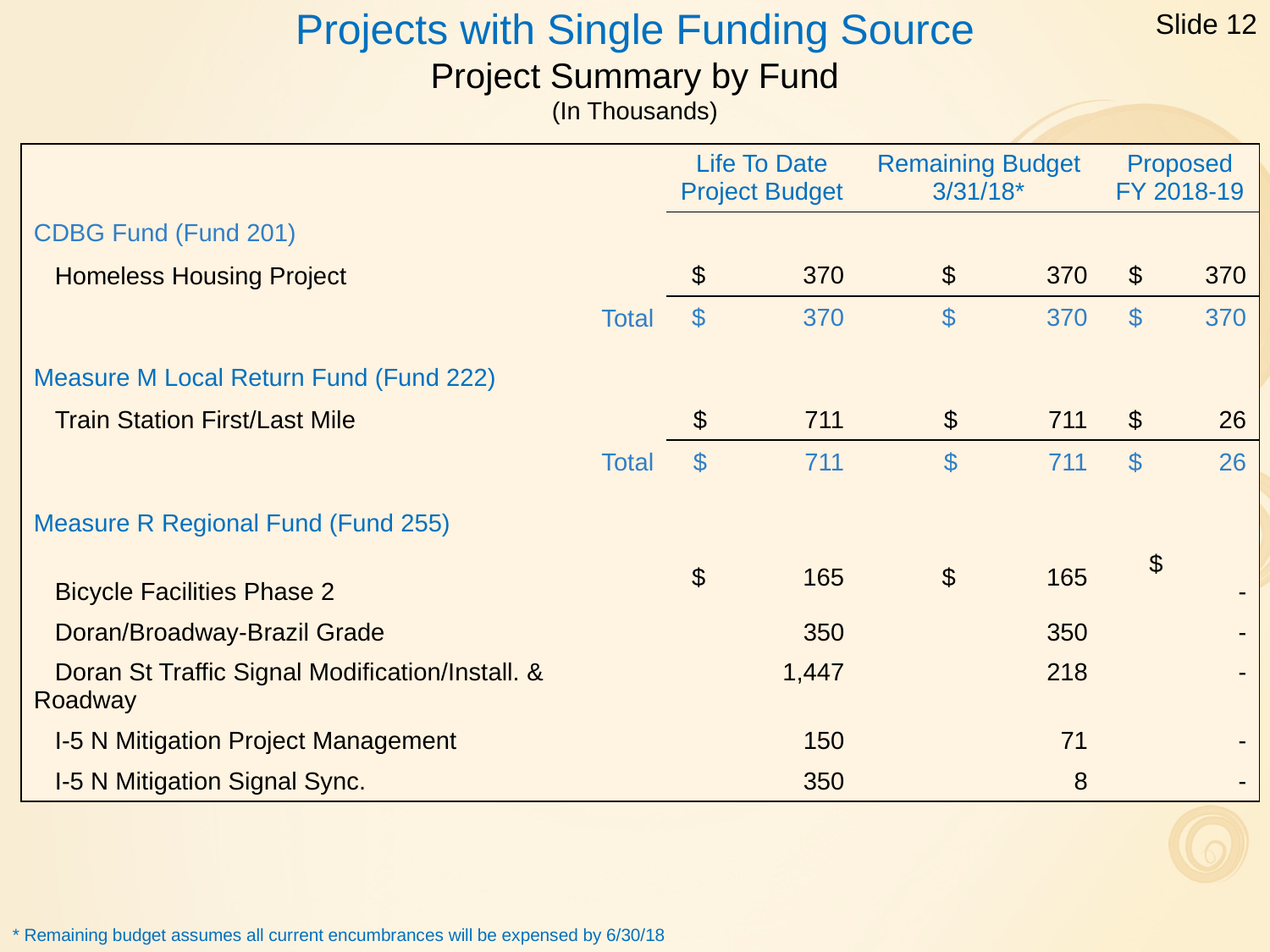

Slide 12
# Projects with Single Funding Source Project Summary by Fund (In Thousands)
|  | Life To Date Project Budget | Remaining Budget 3/31/18\* | Proposed FY 2018-19 |
| --- | --- | --- | --- |
| CDBG Fund (Fund 201) |  |  |  |
| Homeless Housing Project | $ 370 | $ 370 | $ 370 |
| Total | $ 370 | $ 370 | $ 370 |
|  |  |  |  |
| Measure M Local Return Fund (Fund 222) |  |  |  |
| Train Station First/Last Mile | $ 711 | $ 711 | $ 26 |
| Total | $ 711 | $ 711 | $ 26 |
|  |  |  |  |
| Measure R Regional Fund (Fund 255) |  |  |  |
| Bicycle Facilities Phase 2 | $ 165 | $ 165 | $ - |
| Doran/Broadway-Brazil Grade | 350 | 350 | - |
| Doran St Traffic Signal Modification/Install. & Roadway | 1,447 | 218 | - |
| I-5 N Mitigation Project Management | 150 | 71 | - |
| I-5 N Mitigation Signal Sync. | 350 | 8 | - |
* Remaining budget assumes all current encumbrances will be expensed by 6/30/18